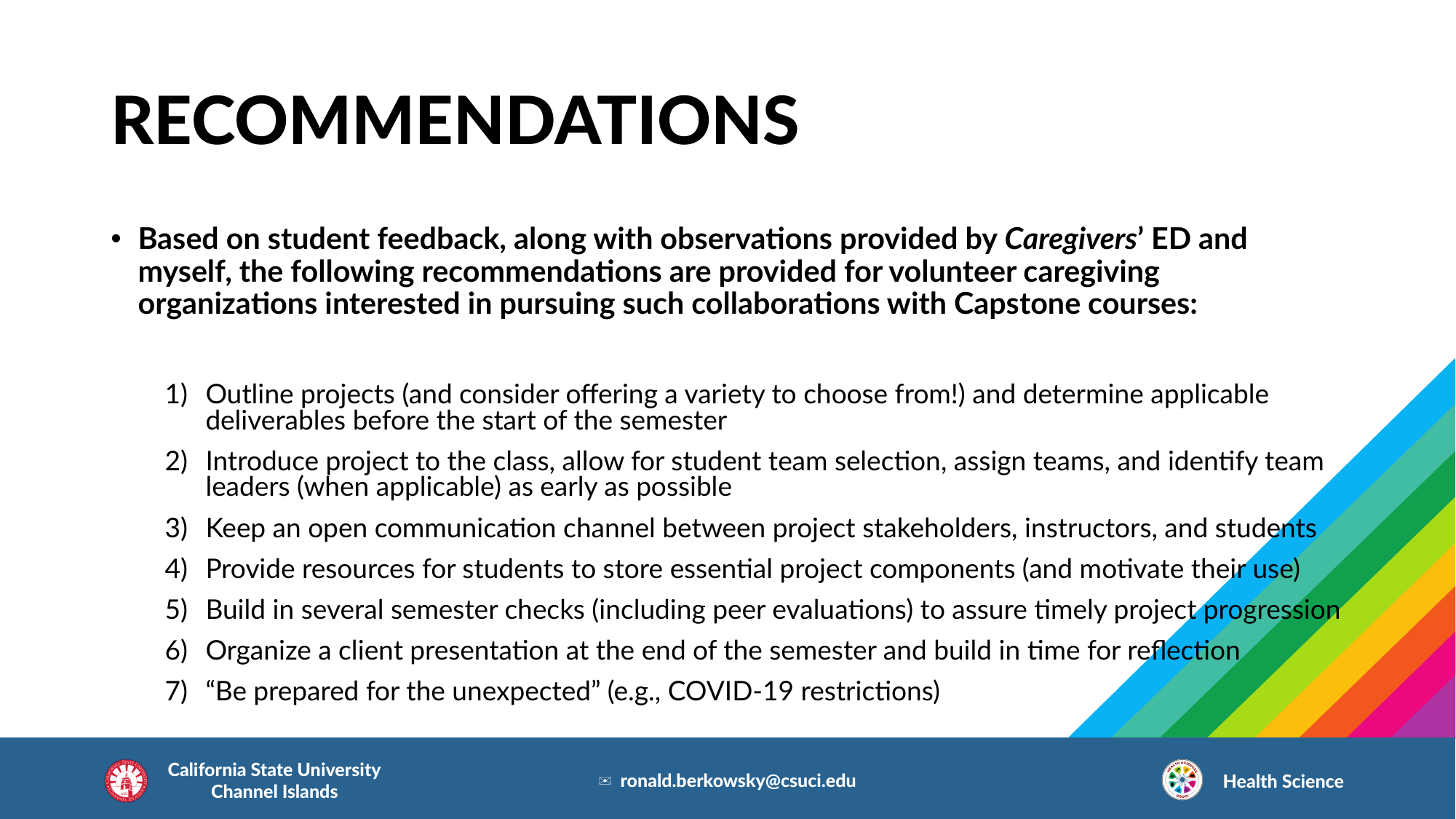

# Recommendations
Based on student feedback, along with observations provided by Caregivers’ ED and myself, the following recommendations are provided for volunteer caregiving organizations interested in pursuing such collaborations with Capstone courses:

Outline projects (and consider offering a variety to choose from!) and determine applicable deliverables before the start of the semester
Introduce project to the class, allow for student team selection, assign teams, and identify team leaders (when applicable) as early as possible
Keep an open communication channel between project stakeholders, instructors, and students
Provide resources for students to store essential project components (and motivate their use)
Build in several semester checks (including peer evaluations) to assure timely project progression
Organize a client presentation at the end of the semester and build in time for reflection
“Be prepared for the unexpected” (e.g., COVID-19 restrictions)